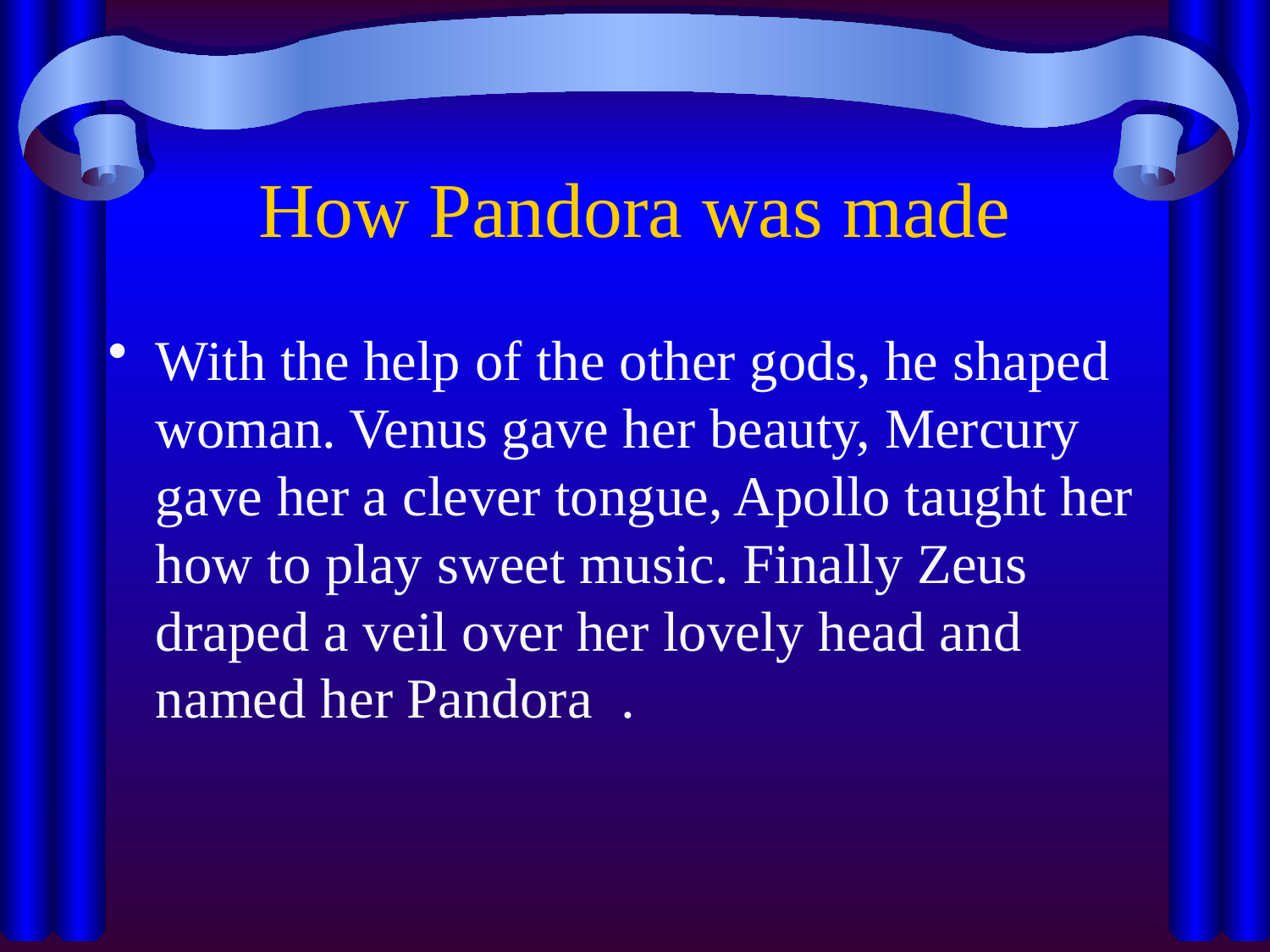

# How Pandora was made
With the help of the other gods, he shaped  woman. Venus gave her beauty, Mercury gave her a clever tongue, Apollo taught her how to play sweet music. Finally Zeus  draped a veil over her lovely head and named her Pandora  .